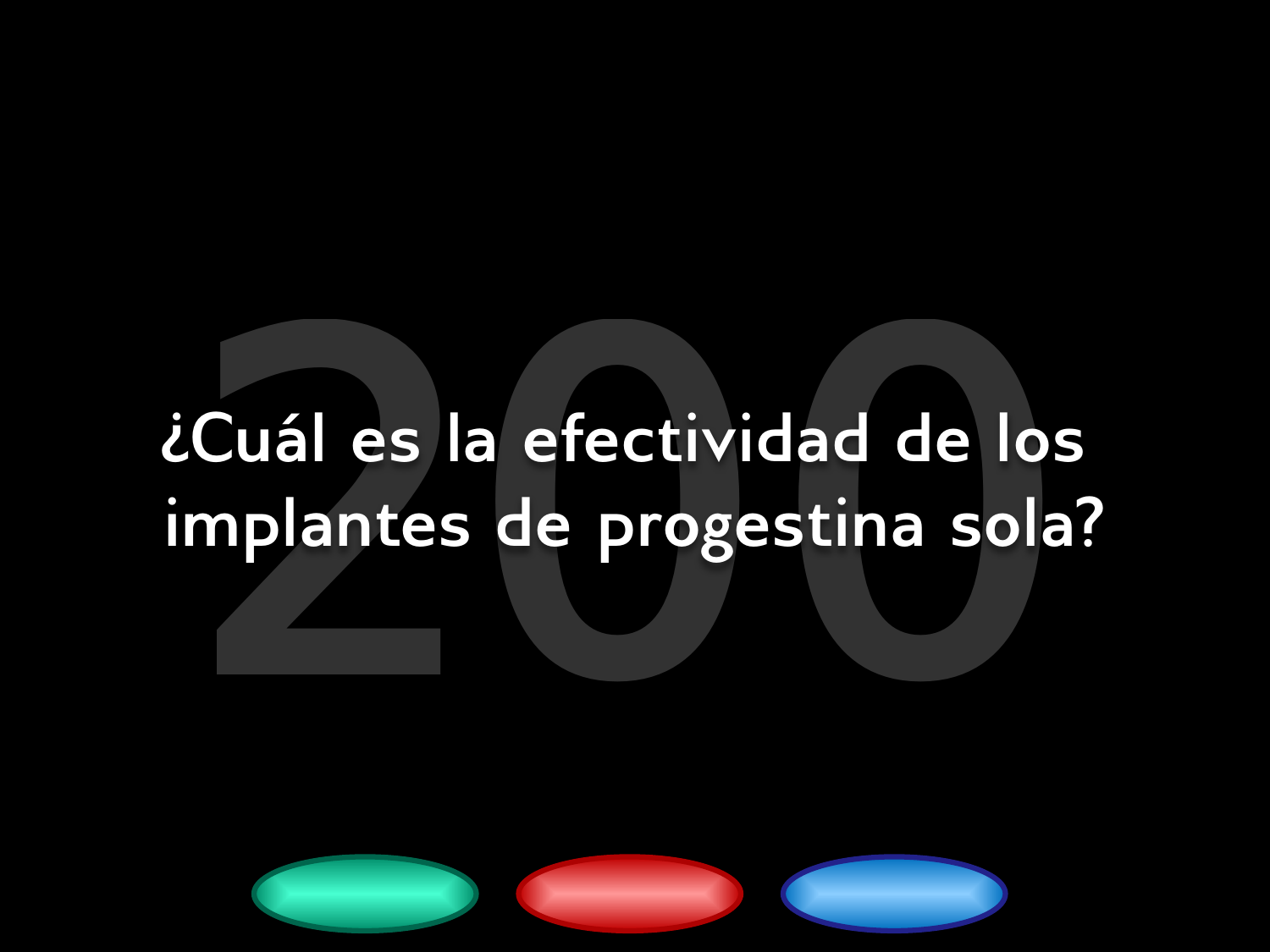

¿Cuál es la efectividad de los
implantes de progestina sola?
200

4